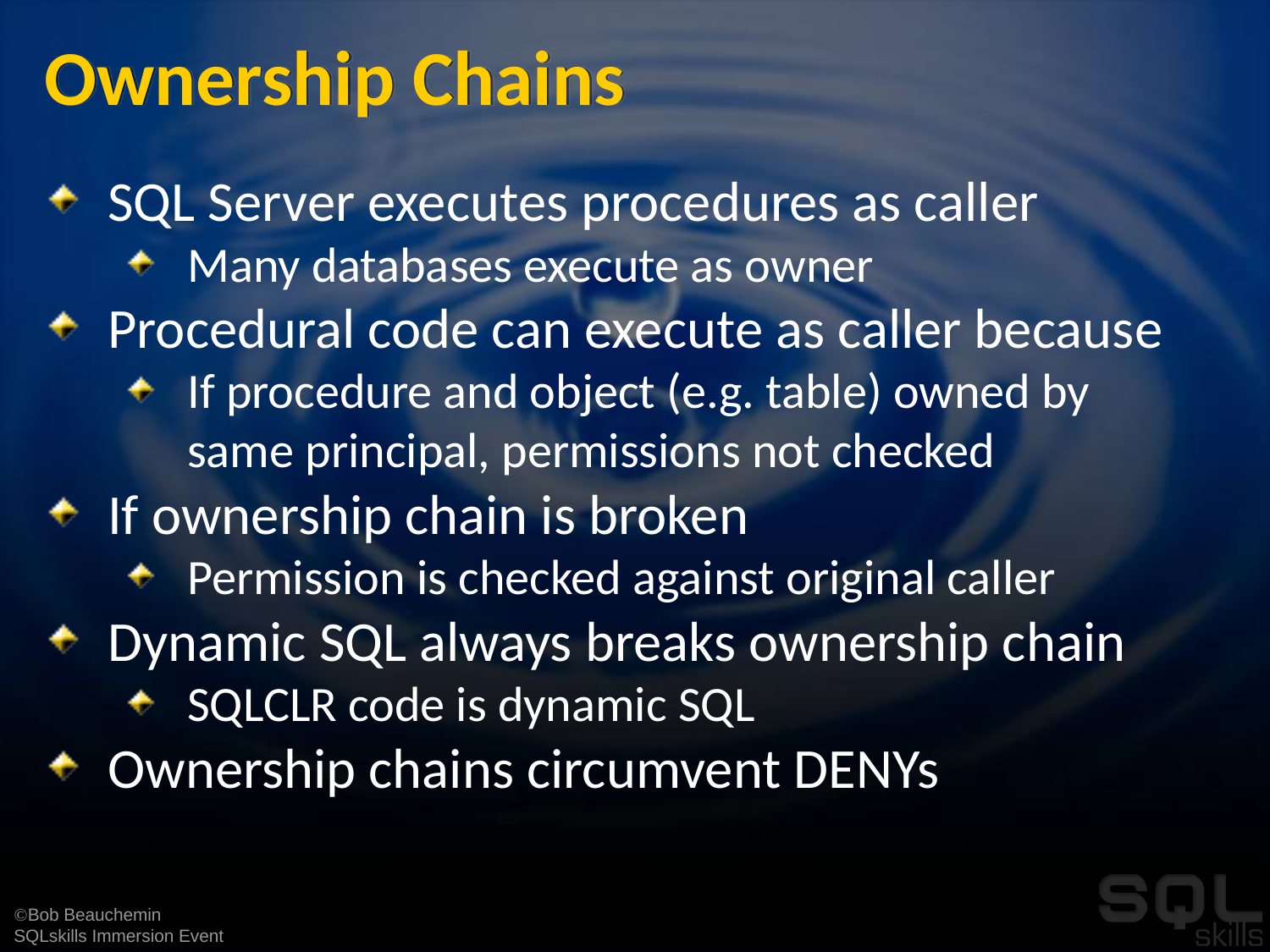

# Ownership Chains
SQL Server executes procedures as caller
Many databases execute as owner
Procedural code can execute as caller because
If procedure and object (e.g. table) owned by same principal, permissions not checked
If ownership chain is broken
Permission is checked against original caller
Dynamic SQL always breaks ownership chain
SQLCLR code is dynamic SQL
Ownership chains circumvent DENYs